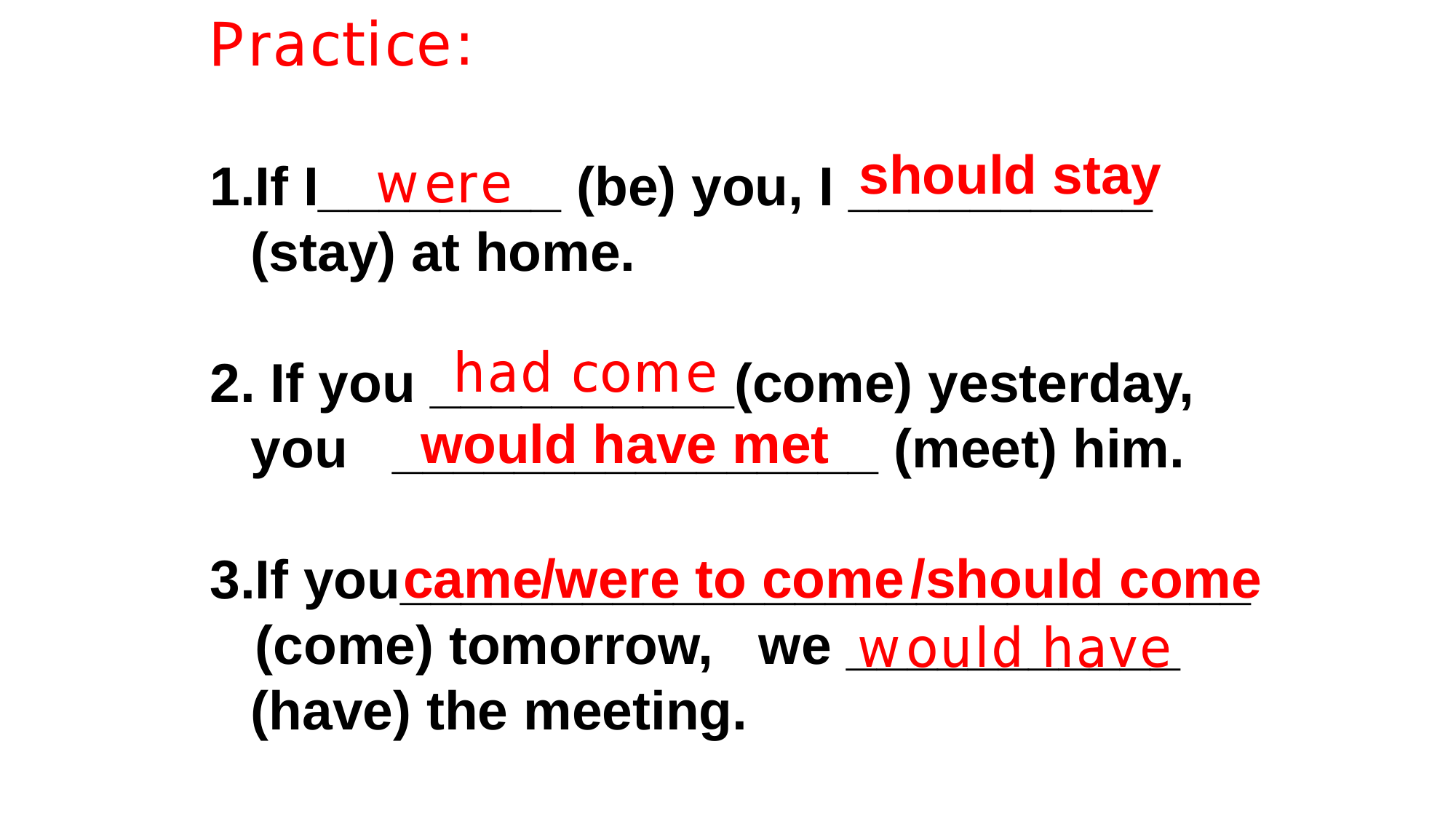

Practice:

If I________ (be) you, I __________ (stay) at home.

2. If you __________(come) yesterday, you   ________________ (meet) him.

3.If you____________________________
   (come) tomorrow,   we ___________ (have) the meeting.

should stay
were
had come
would have met
came
/were to come
/should come
would have